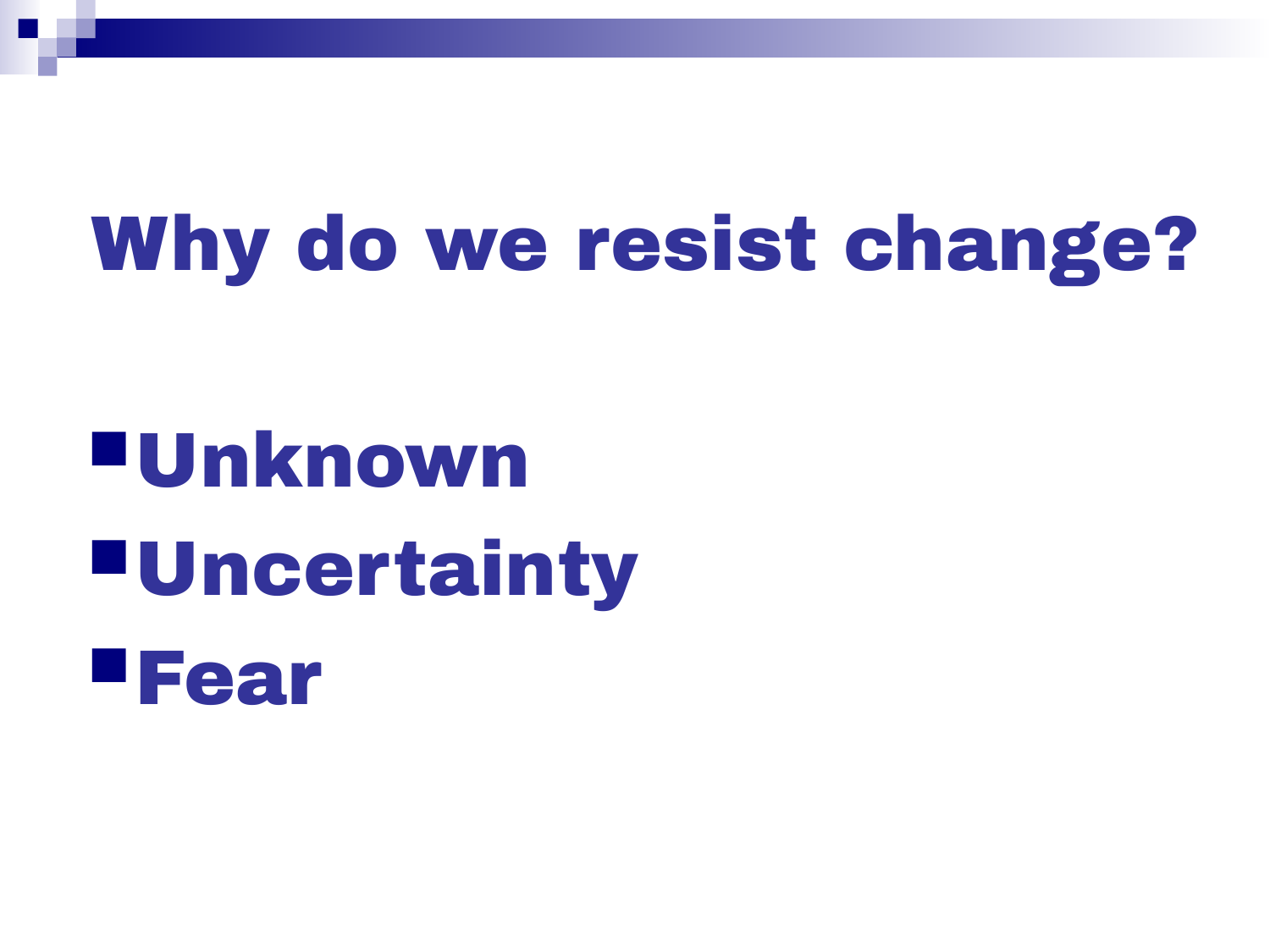

Why do we resist change?

Unknown
Uncertainty
Fear